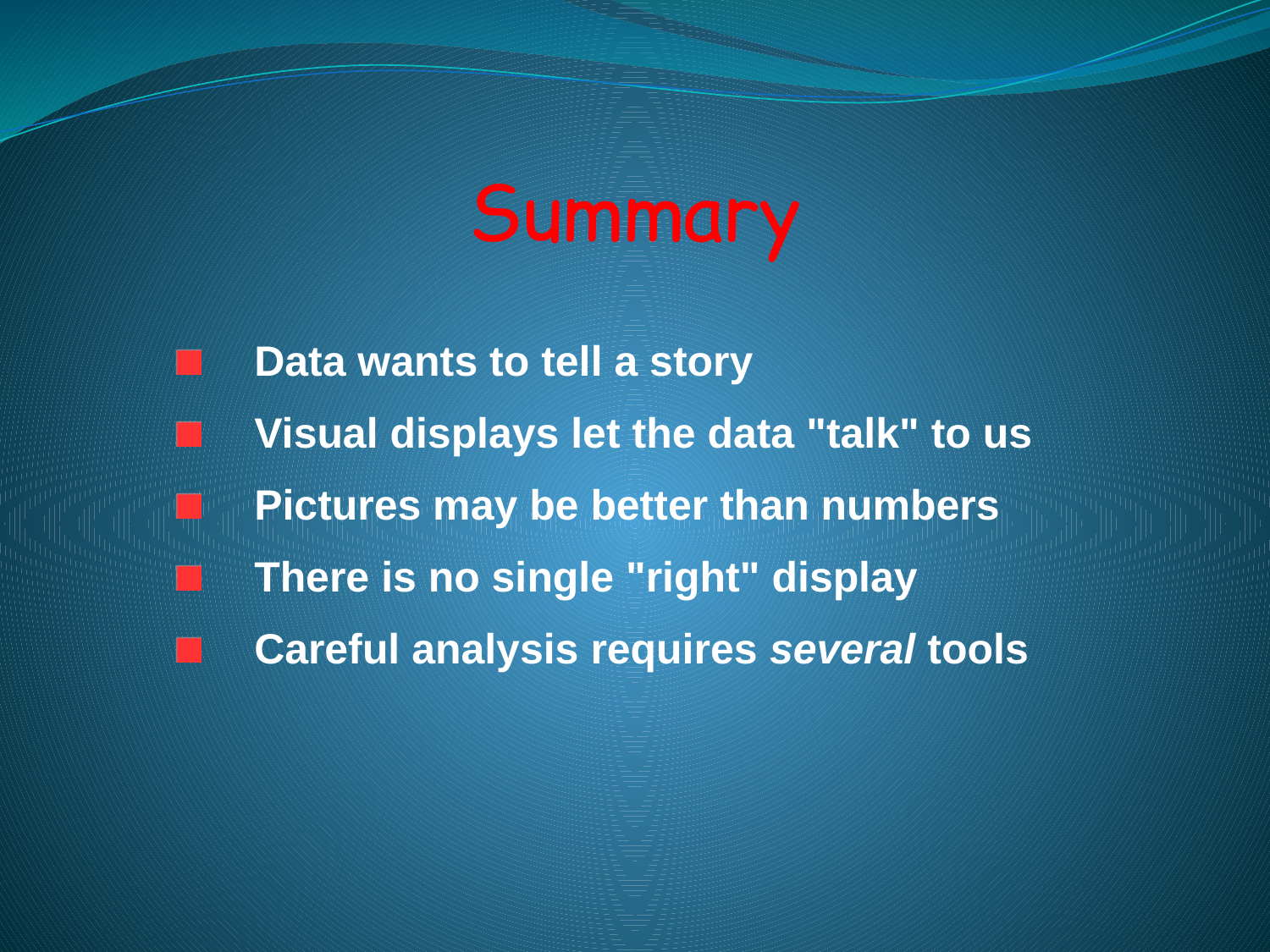

# Summary
   Data wants to tell a story
   Visual displays let the data "talk" to us
   Pictures may be better than numbers
   There is no single "right" display
   Careful analysis requires several tools